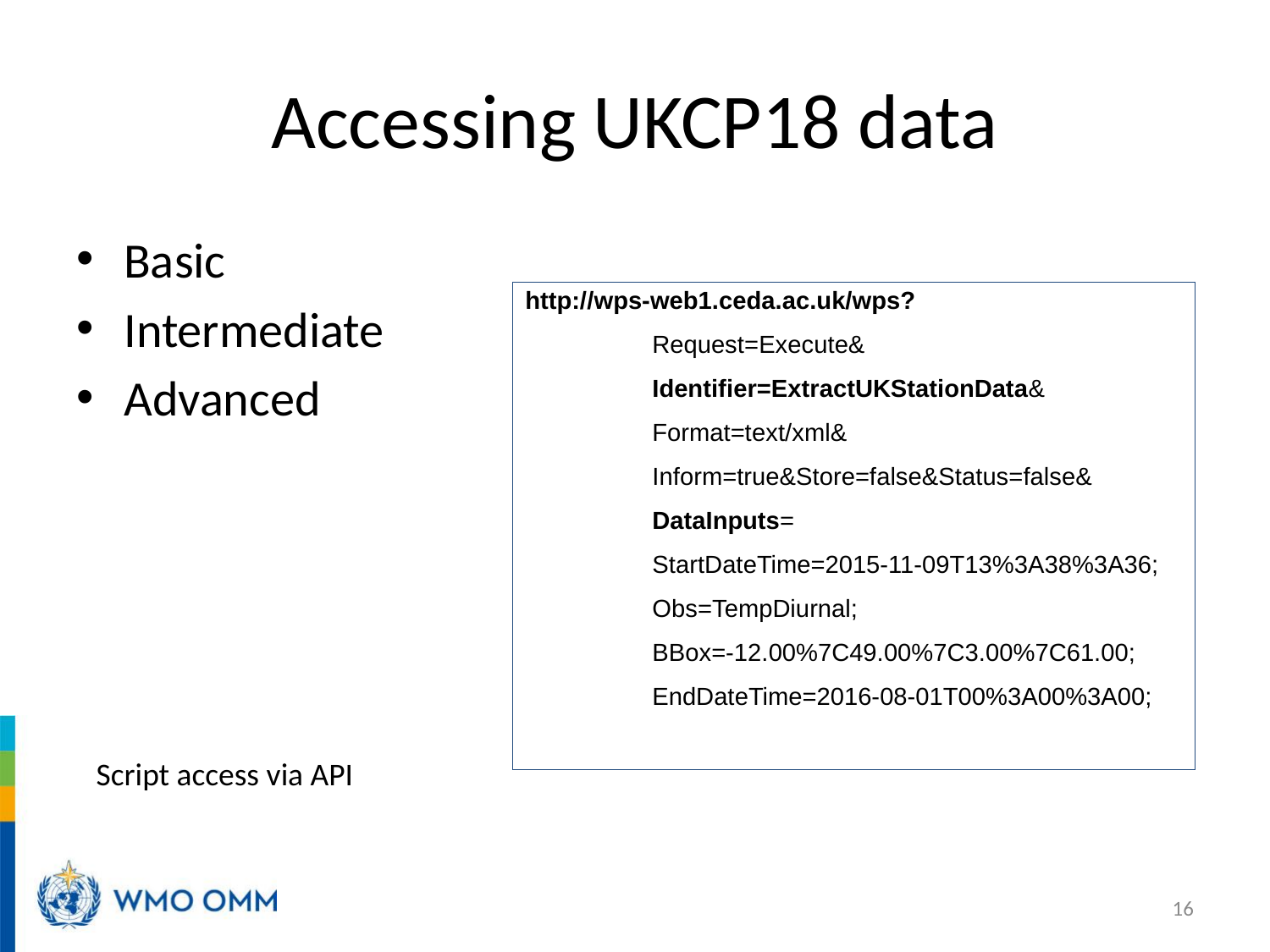

# Accessing UKCP18 data
Basic
Intermediate
Advanced
http://wps-web1.ceda.ac.uk/wps?
	Request=Execute&
	Identifier=ExtractUKStationData&
	Format=text/xml&
	Inform=true&Store=false&Status=false&
	DataInputs=
	StartDateTime=2015-11-09T13%3A38%3A36;
	Obs=TempDiurnal;
	BBox=-12.00%7C49.00%7C3.00%7C61.00;
	EndDateTime=2016-08-01T00%3A00%3A00;

Script access via API
16